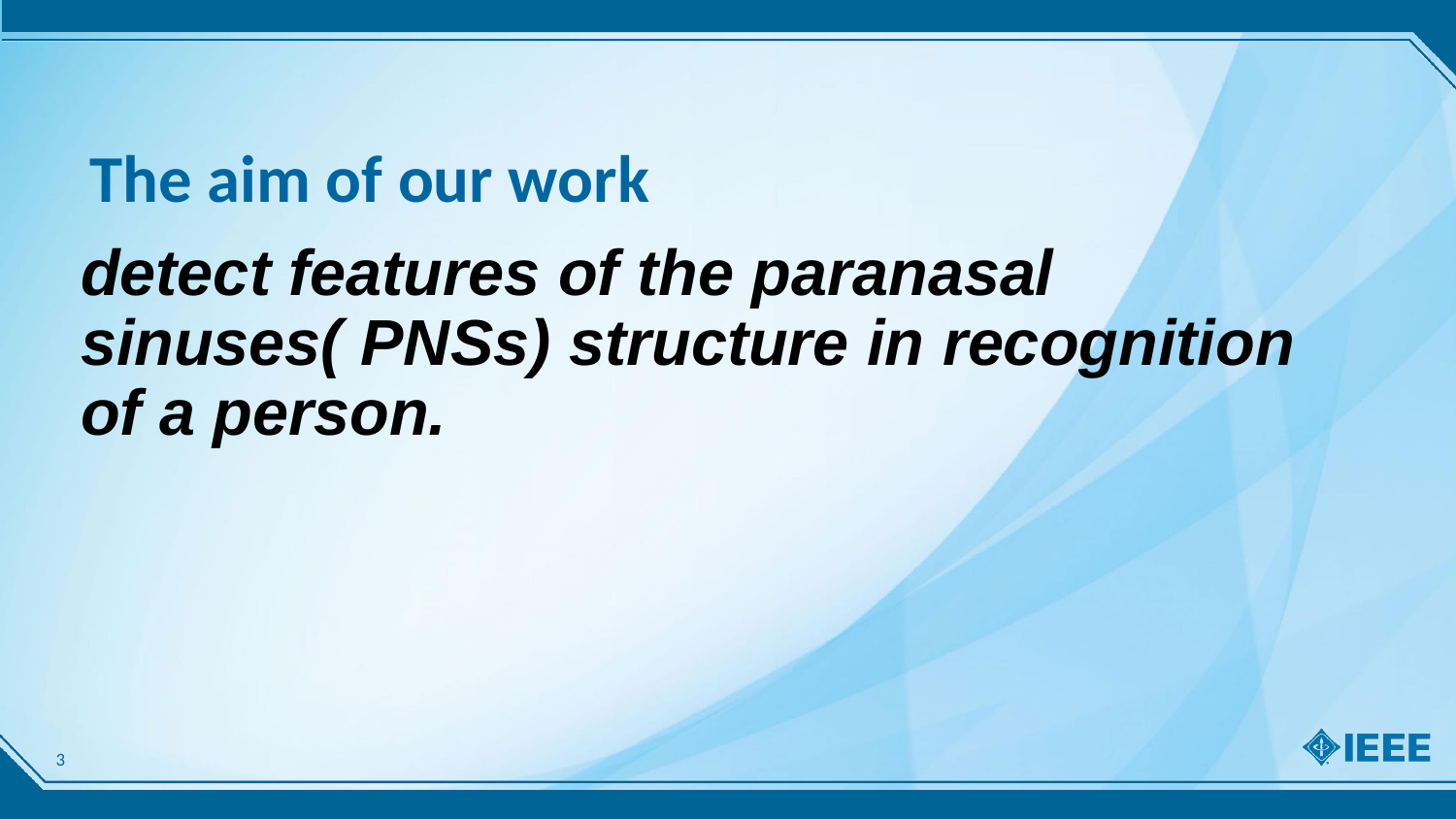

# The aim of our work
detect features of the paranasal sinuses( PNSs) structure in recognition of a person.